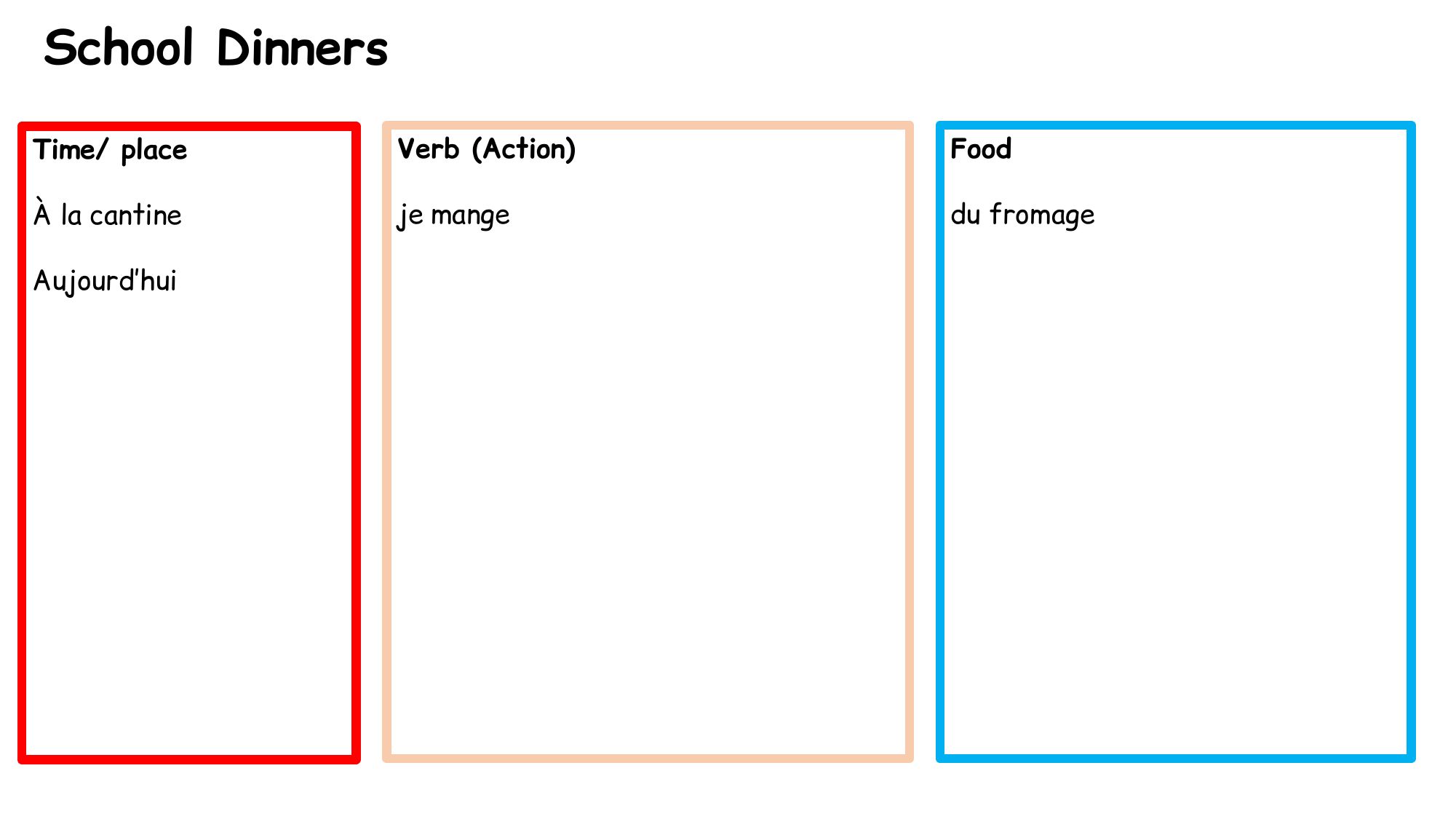

School Dinners
Verb (Action)

je mange

Food

du fromage

Time/ place

À la cantine

Aujourd’hui